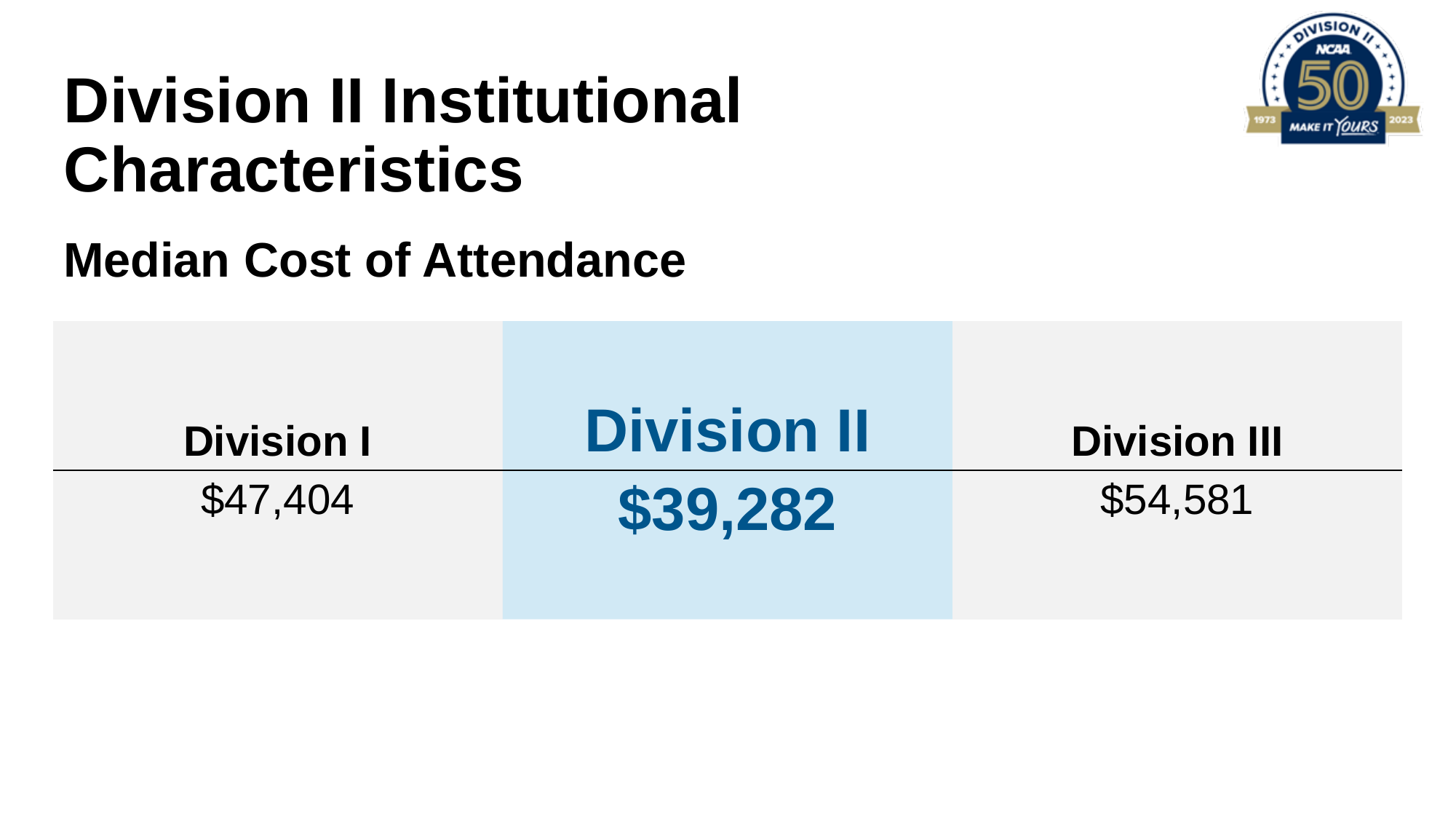

Division II Institutional Characteristics
Median Cost of Attendance

| Division I | Division II | Division III |
| --- | --- | --- |
| $47,404 | $39,282 | $54,581 |